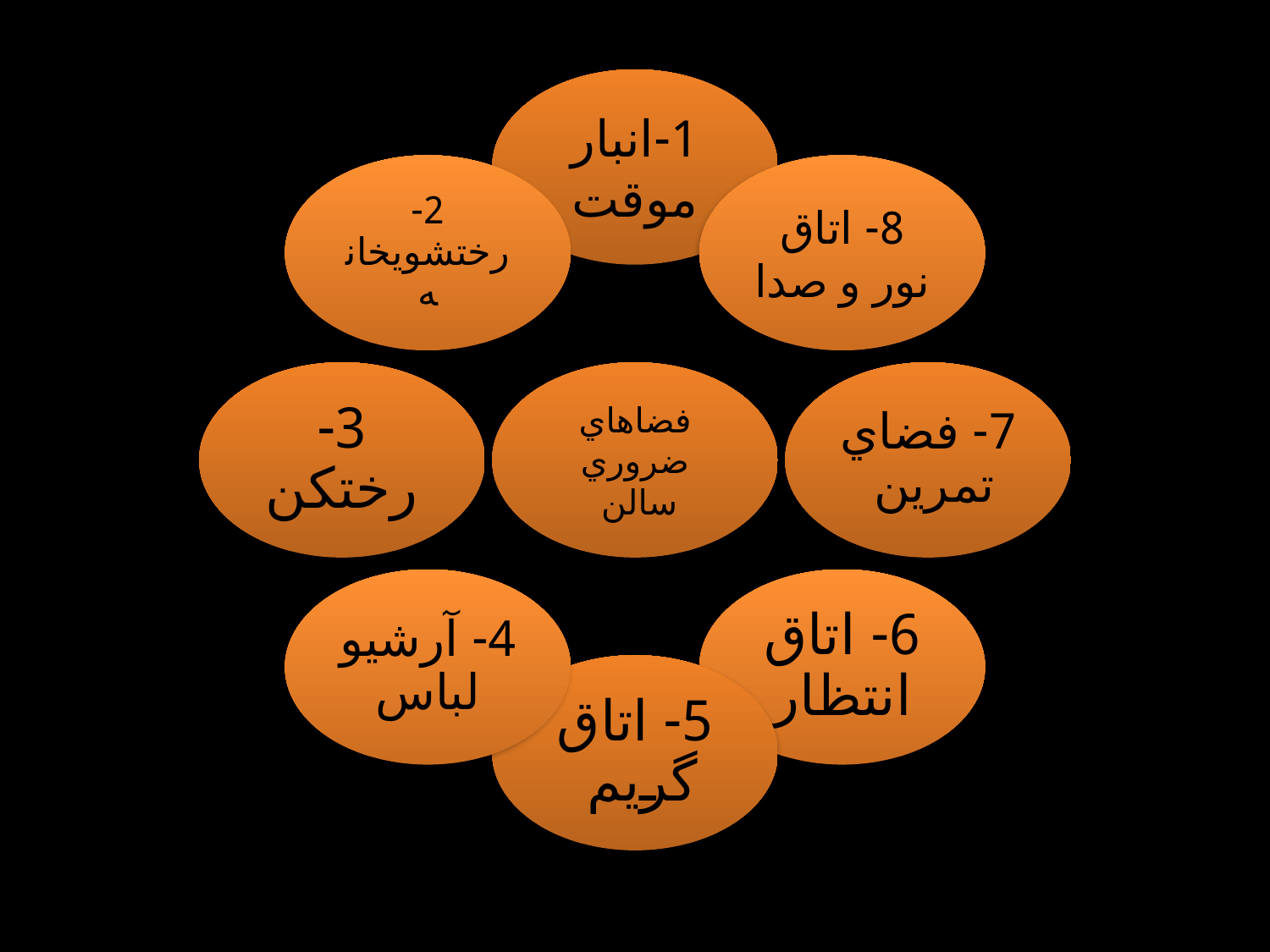

فضاهاي ضروري سالن
1-انبار موقت
8- اتاق نور و صدا
7- فضاي تمرين
6- اتاق انتظار
4- آرشيو لباس
3- رختكن
2-رختشويخانه